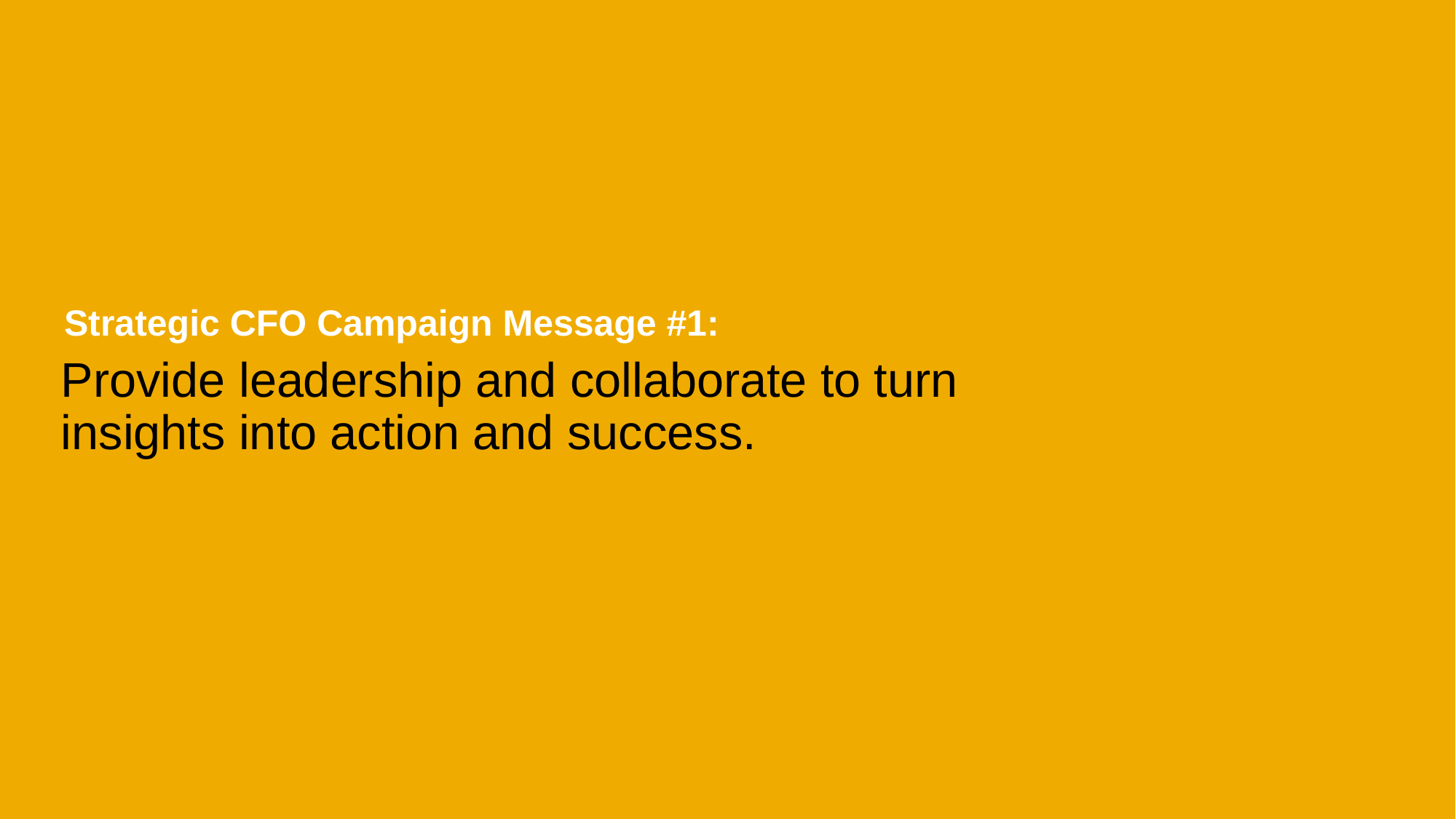

Strategic CFO Campaign Message #1:
# Provide leadership and collaborate to turn insights into action and success.